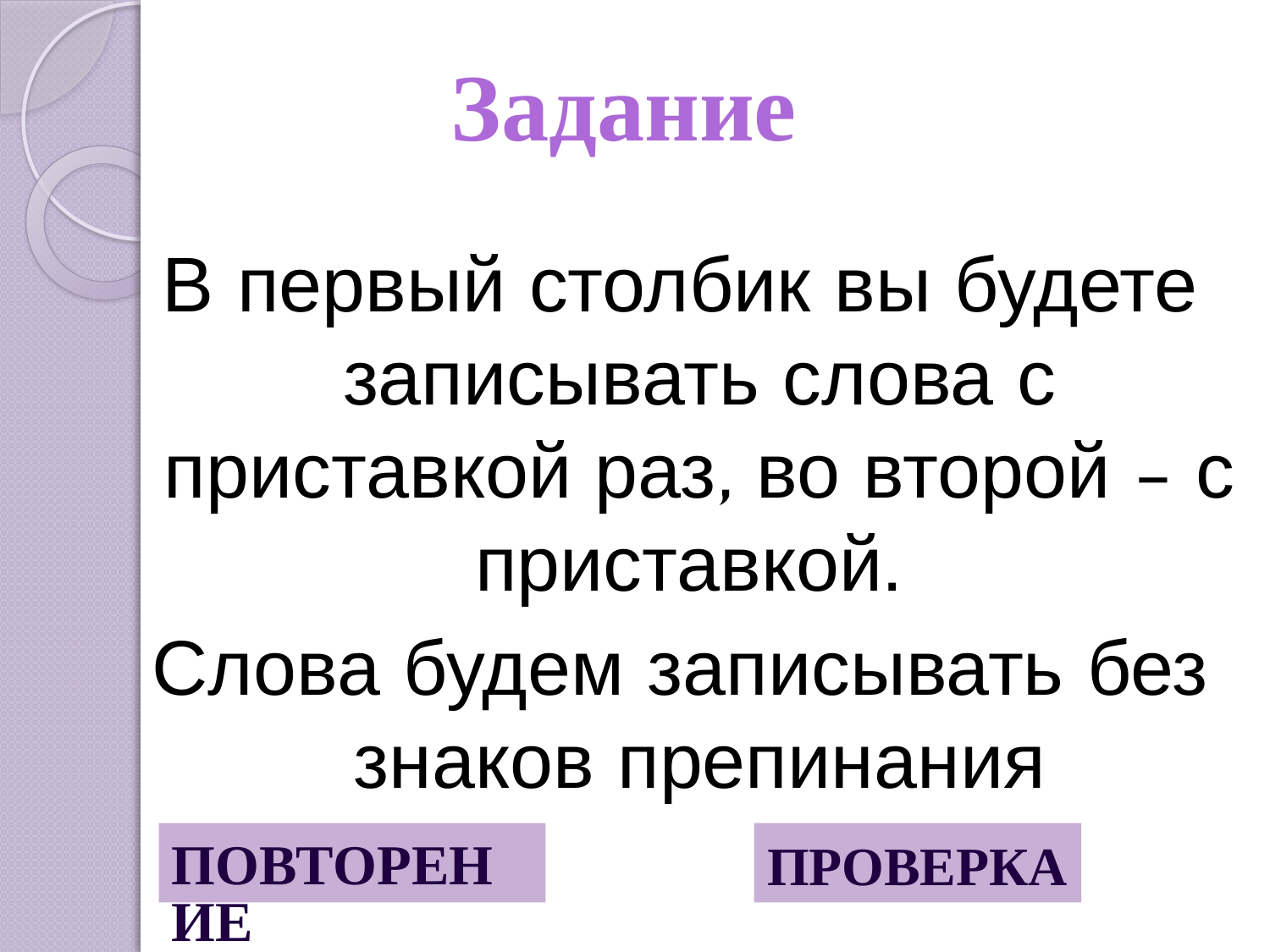

#
Задание
В первый столбик вы будете записывать слова с приставкой раз, во второй – с приставкой.
Слова будем записывать без знаков препинания

Повторение
Проверка